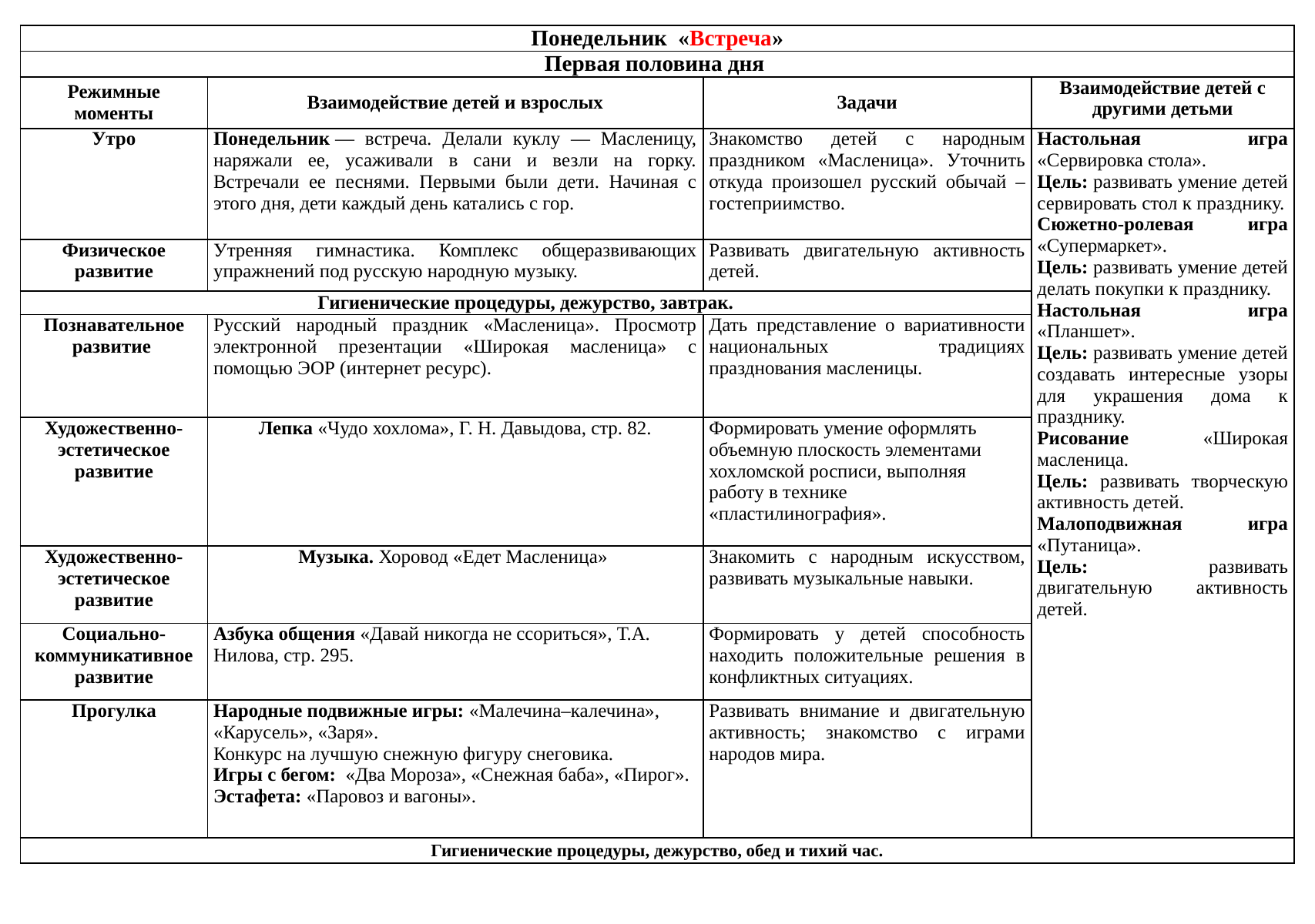

| Понедельник «Встреча» |  |  |  |
| --- | --- | --- | --- |
| Первая половина дня |  |  |  |
| Режимные моменты | Взаимодействие детей и взрослых | Задачи | Взаимодействие детей с другими детьми |
| Утро | Понедельник — встреча. Делали куклу — Масленицу, наряжали ее, усаживали в сани и везли на горку. Встречали ее песнями. Первыми были дети. Начиная с этого дня, дети каждый день катались с гор. | Знакомство детей с народным праздником «Масленица». Уточнить откуда произошел русский обычай – гостеприимство. | Настольная игра «Сервировка стола». Цель: развивать умение детей сервировать стол к празднику. Сюжетно-ролевая игра «Супермаркет». Цель: развивать умение детей делать покупки к празднику. Настольная игра «Планшет». Цель: развивать умение детей создавать интересные узоры для украшения дома к празднику. Рисование «Широкая масленица. Цель: развивать творческую активность детей. Малоподвижная игра «Путаница». Цель: развивать двигательную активность детей. |
| Физическое развитие | Утренняя гимнастика. Комплекс общеразвивающих упражнений под русскую народную музыку. | Развивать двигательную активность детей. |  |
| Гигиенические процедуры, дежурство, завтрак. |  |  |  |
| Познавательное развитие | Русский народный праздник «Масленица». Просмотр электронной презентации «Широкая масленица» с помощью ЭОР (интернет ресурс). | Дать представление о вариативности национальных традициях празднования масленицы. |  |
| Художественно-эстетическое развитие | Лепка «Чудо хохлома», Г. Н. Давыдова, стр. 82. | Формировать умение оформлять объемную плоскость элементами хохломской росписи, выполняя работу в технике «пластилинография». |  |
| Художественно-эстетическое развитие | Музыка. Хоровод «Едет Масленица» | Знакомить с народным искусством, развивать музыкальные навыки. |  |
| Социально- коммуникативное развитие | Азбука общения «Давай никогда не ссориться», Т.А. Нилова, стр. 295. | Формировать у детей способность находить положительные решения в конфликтных ситуациях. |  |
| Прогулка | Народные подвижные игры: «Малечина–калечина», «Карусель», «Заря». Конкурс на лучшую снежную фигуру снеговика. Игры с бегом: «Два Мороза», «Снежная баба», «Пирог». Эстафета: «Паровоз и вагоны». | Развивать внимание и двигательную активность; знакомство с играми народов мира. |  |
| Гигиенические процедуры, дежурство, обед и тихий час. |  |  |  |